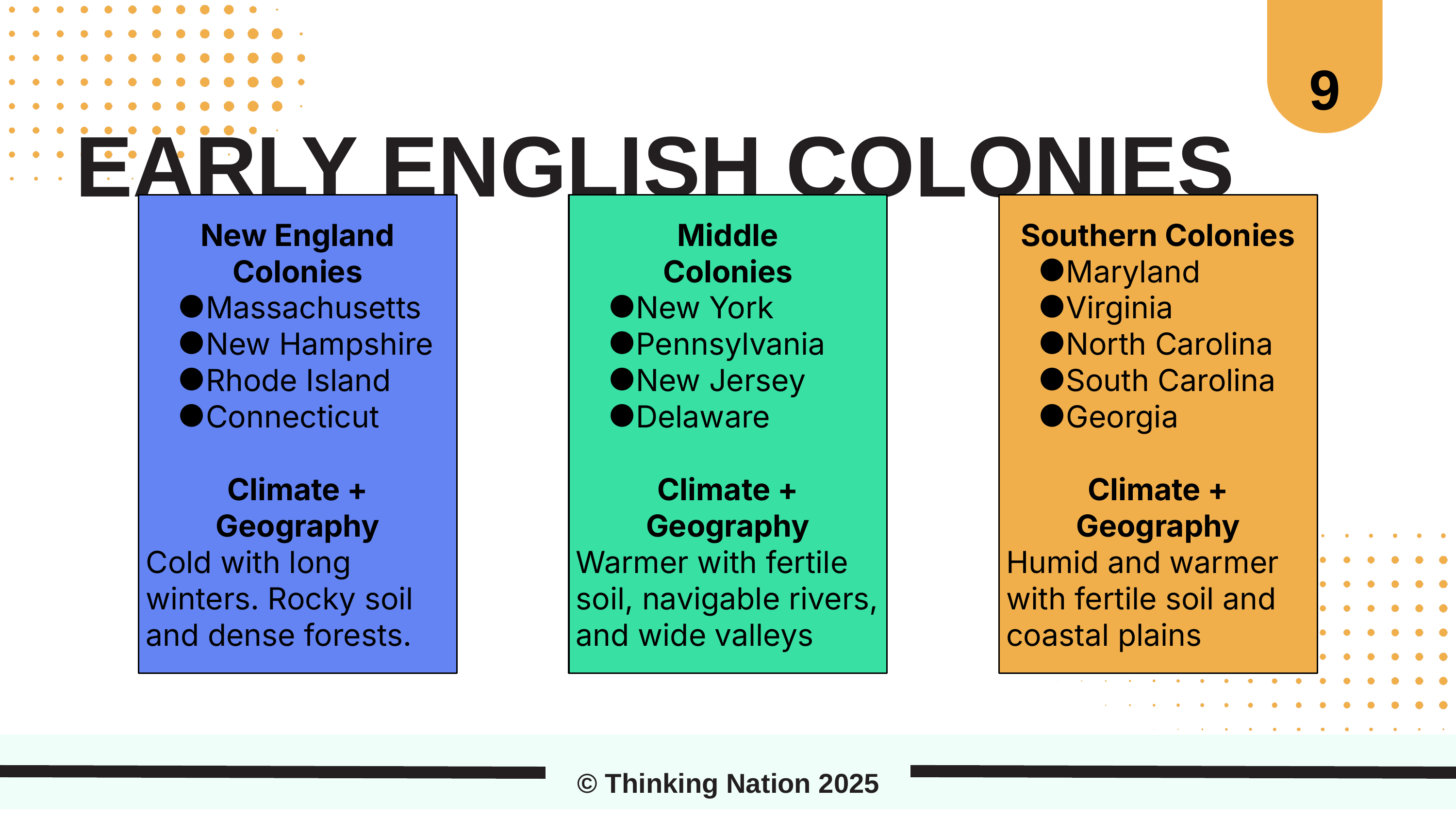

9
EARLY ENGLISH COLONIES
New England Colonies
Massachusetts
New Hampshire
Rhode Island
Connecticut

Climate + Geography
Cold with long winters. Rocky soil and dense forests.
Middle
Colonies
New York
Pennsylvania
New Jersey
Delaware

Climate + Geography
Warmer with fertile soil, navigable rivers, and wide valleys
Southern Colonies
Maryland
Virginia
North Carolina
South Carolina
Georgia

Climate + Geography
Humid and warmer with fertile soil and coastal plains

© Thinking Nation 2025